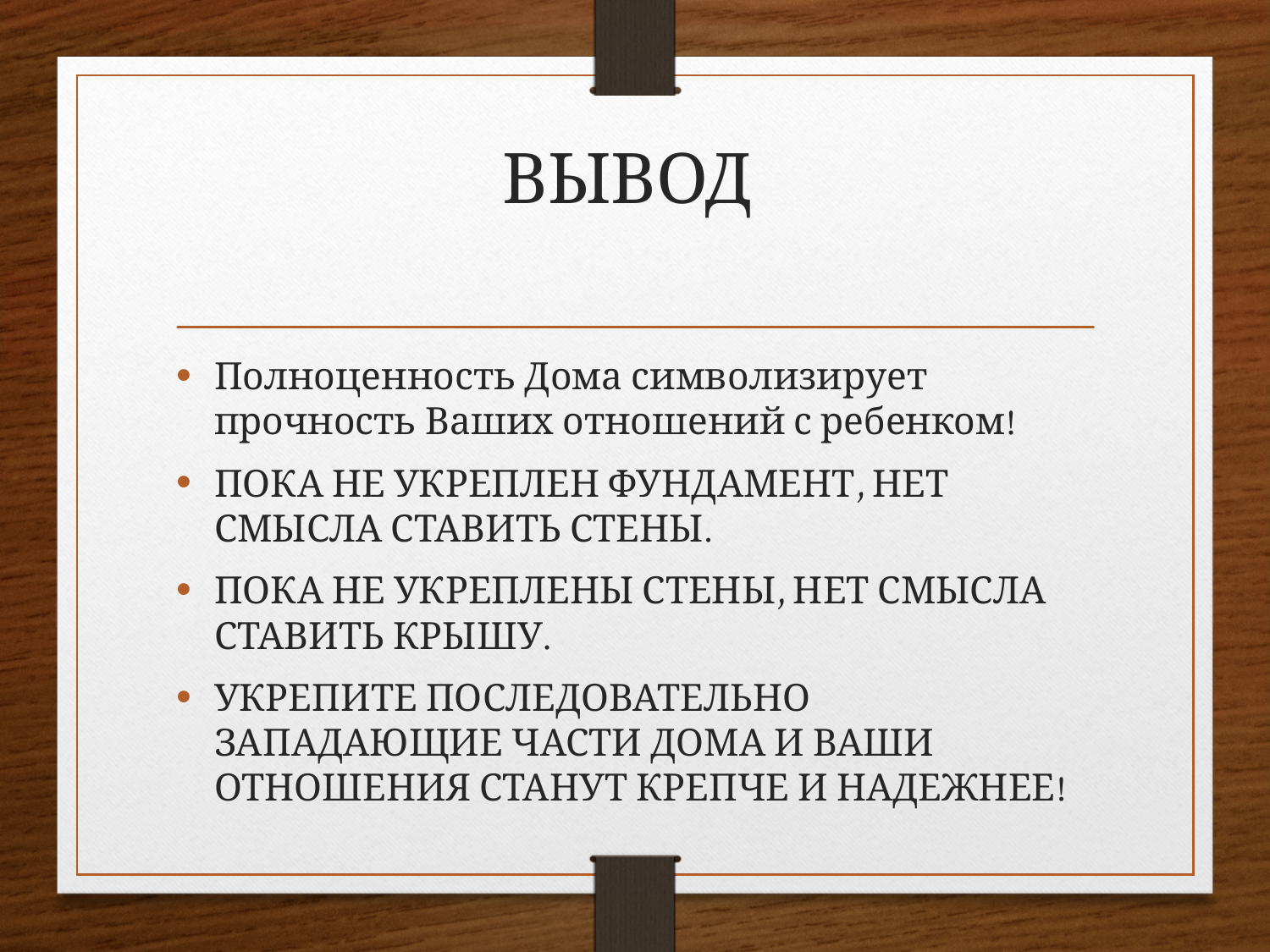

# ВЫВОД
Полноценность Дома символизирует прочность Ваших отношений с ребенком!
ПОКА НЕ УКРЕПЛЕН ФУНДАМЕНТ, НЕТ СМЫСЛА СТАВИТЬ СТЕНЫ.
ПОКА НЕ УКРЕПЛЕНЫ СТЕНЫ, НЕТ СМЫСЛА СТАВИТЬ КРЫШУ.
УКРЕПИТЕ ПОСЛЕДОВАТЕЛЬНО ЗАПАДАЮЩИЕ ЧАСТИ ДОМА И ВАШИ ОТНОШЕНИЯ СТАНУТ КРЕПЧЕ И НАДЕЖНЕЕ!